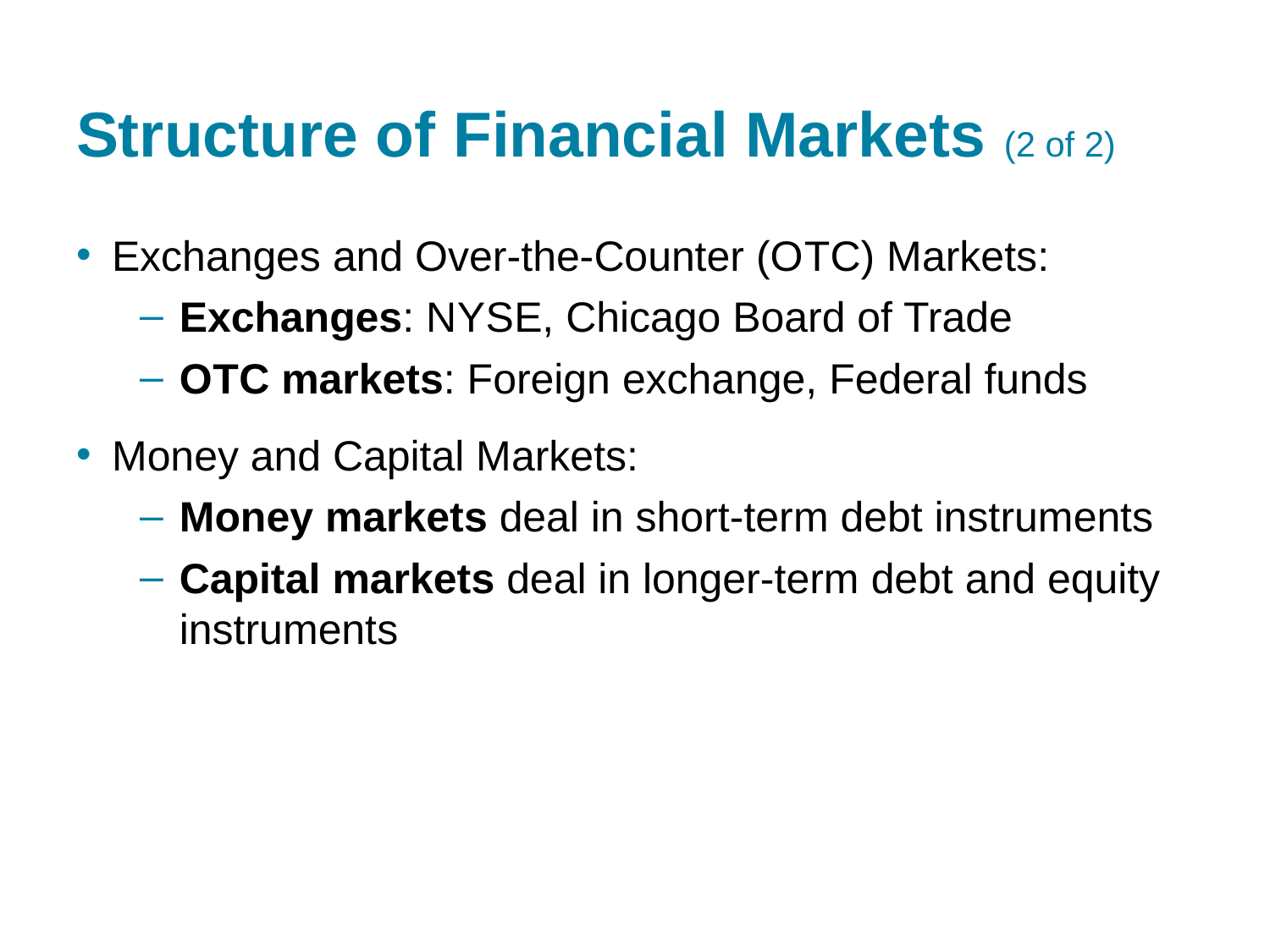

# Structure of Financial Markets (2 of 2)
Exchanges and Over-the-Counter (O T C) Markets:
Exchanges: N Y S E, Chicago Board of Trade
O T C markets: Foreign exchange, Federal funds
Money and Capital Markets:
Money markets deal in short-term debt instruments
Capital markets deal in longer-term debt and equity instruments